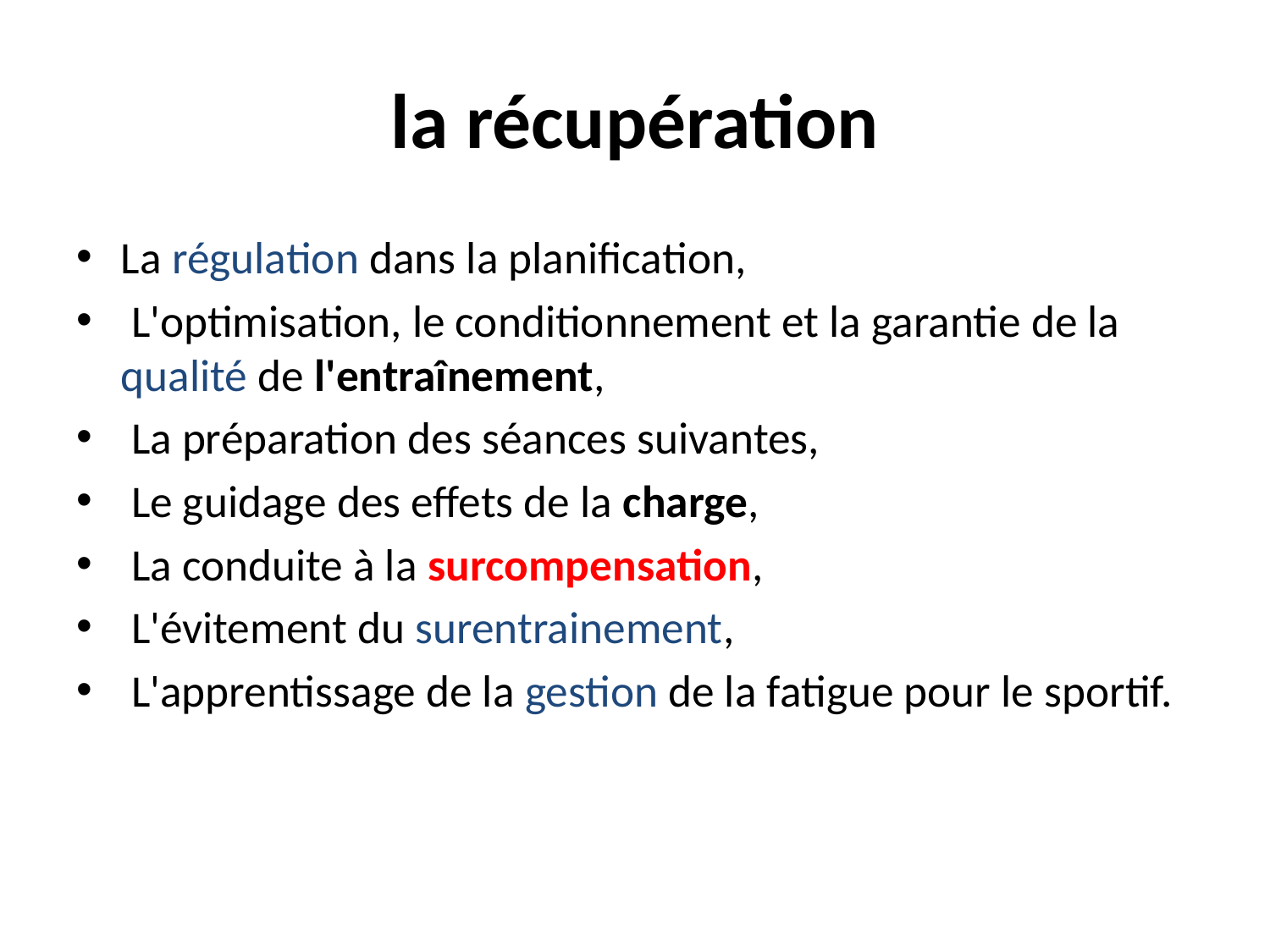

# la récupération
La régulation dans la planification,
 L'optimisation, le conditionnement et la garantie de la qualité de l'entraînement,
 La préparation des séances suivantes,
 Le guidage des effets de la charge,
 La conduite à la surcompensation,
 L'évitement du surentrainement,
 L'apprentissage de la gestion de la fatigue pour le sportif.